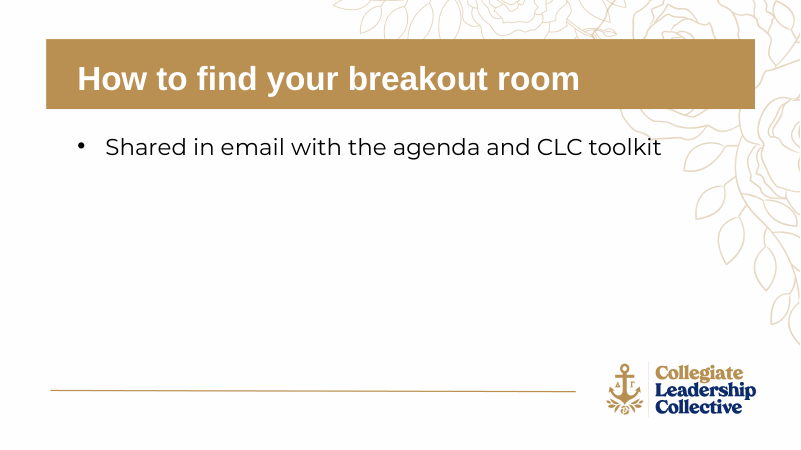

How to find your breakout room
Shared in email with the agenda and CLC toolkit